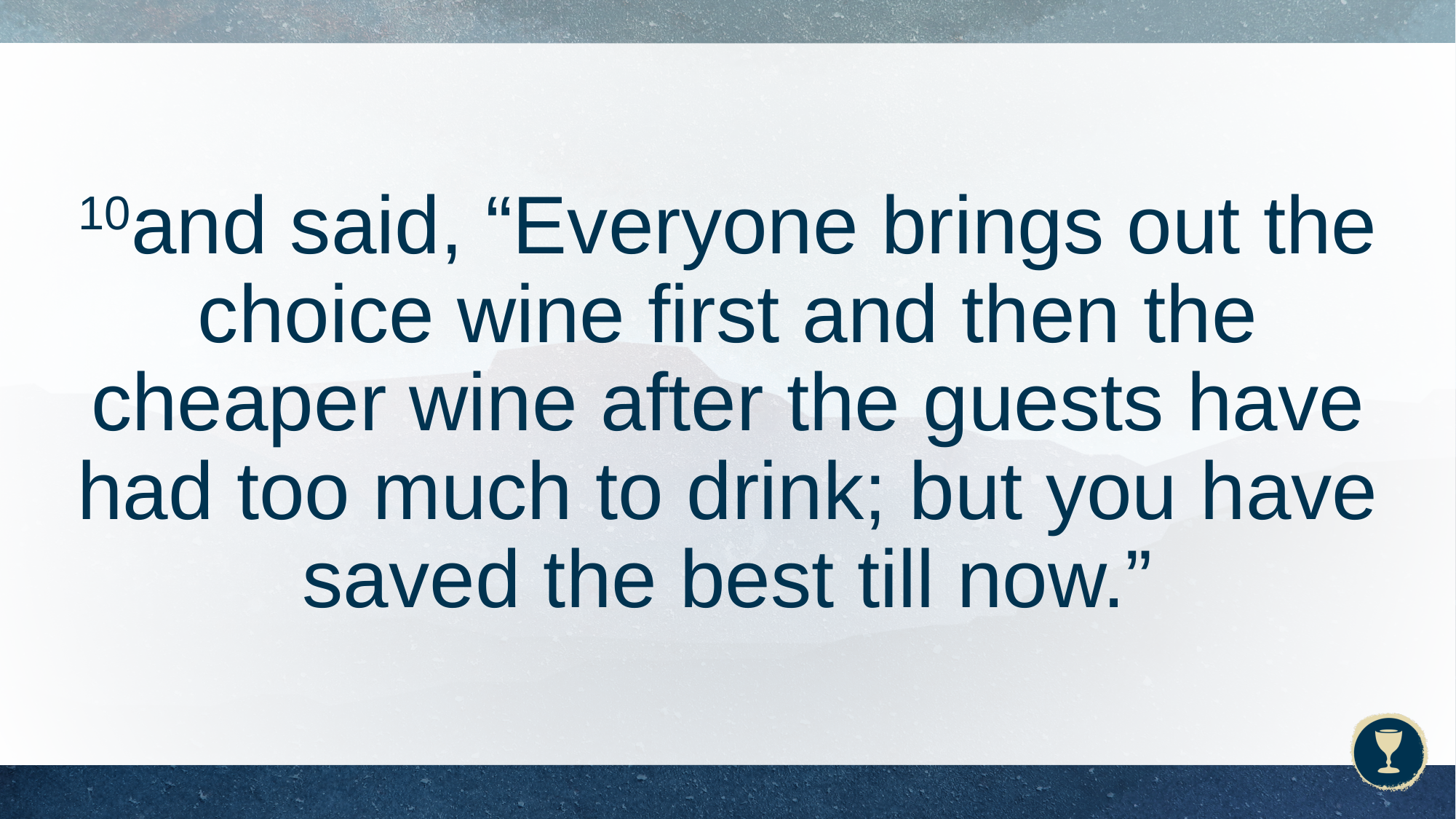

# 10and said, “Everyone brings out the choice wine first and then the cheaper wine after the guests have had too much to drink; but you have saved the best till now.”